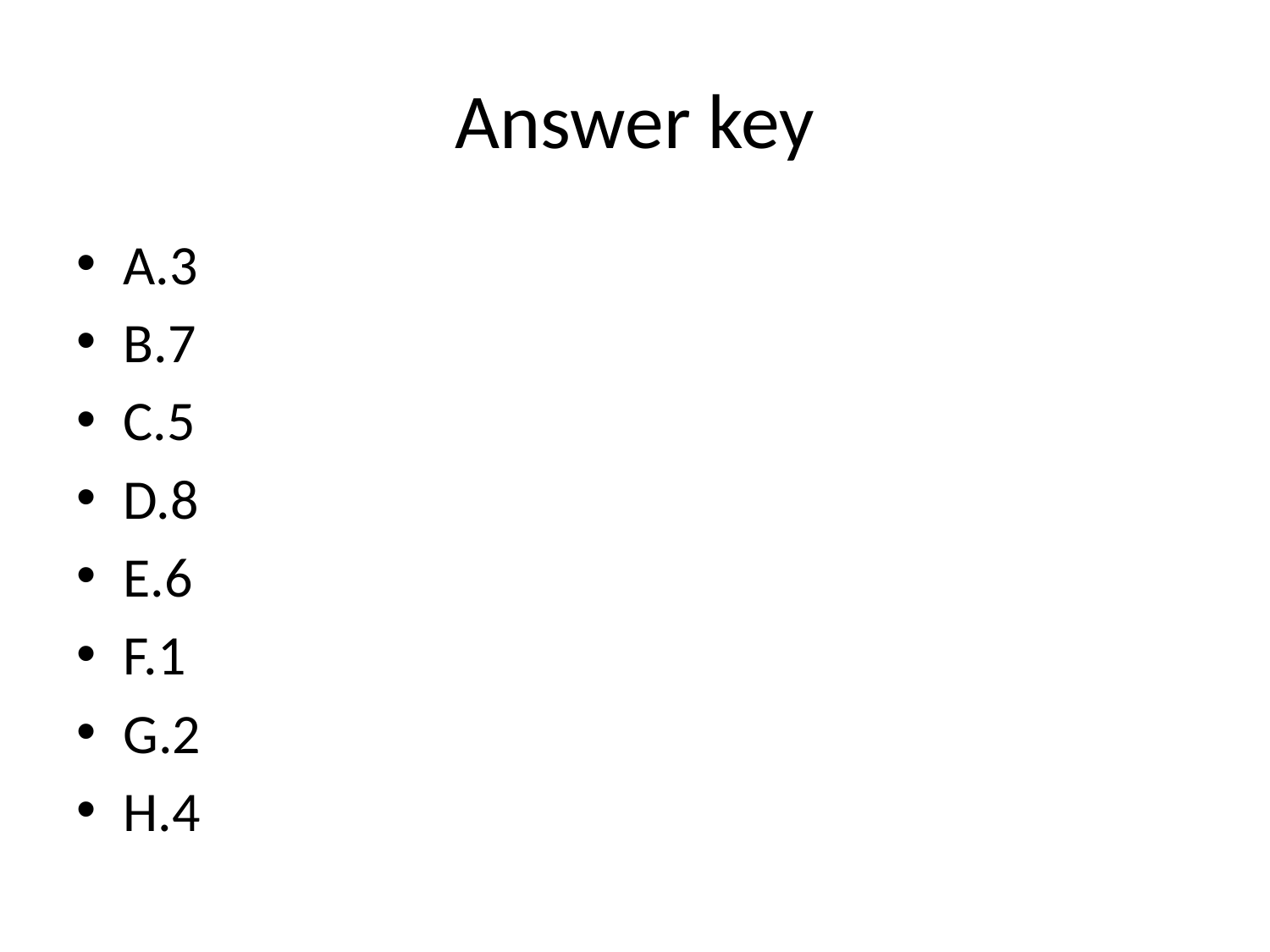

# Answer key
A.3
B.7
C.5
D.8
E.6
F.1
G.2
H.4